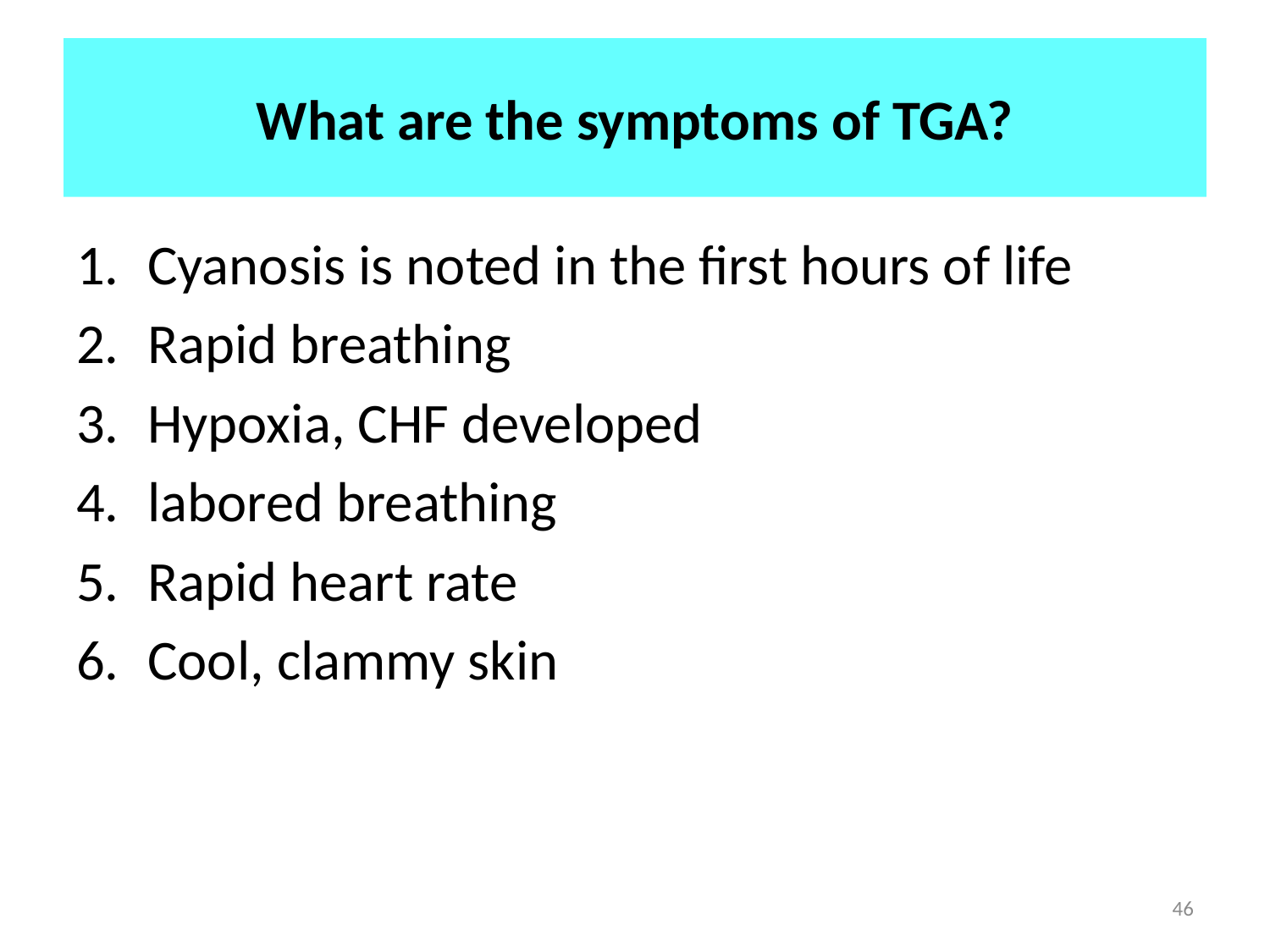

# What are the symptoms of TGA?
Cyanosis is noted in the first hours of life
Rapid breathing
Hypoxia, CHF developed
labored breathing
Rapid heart rate
Cool, clammy skin

46